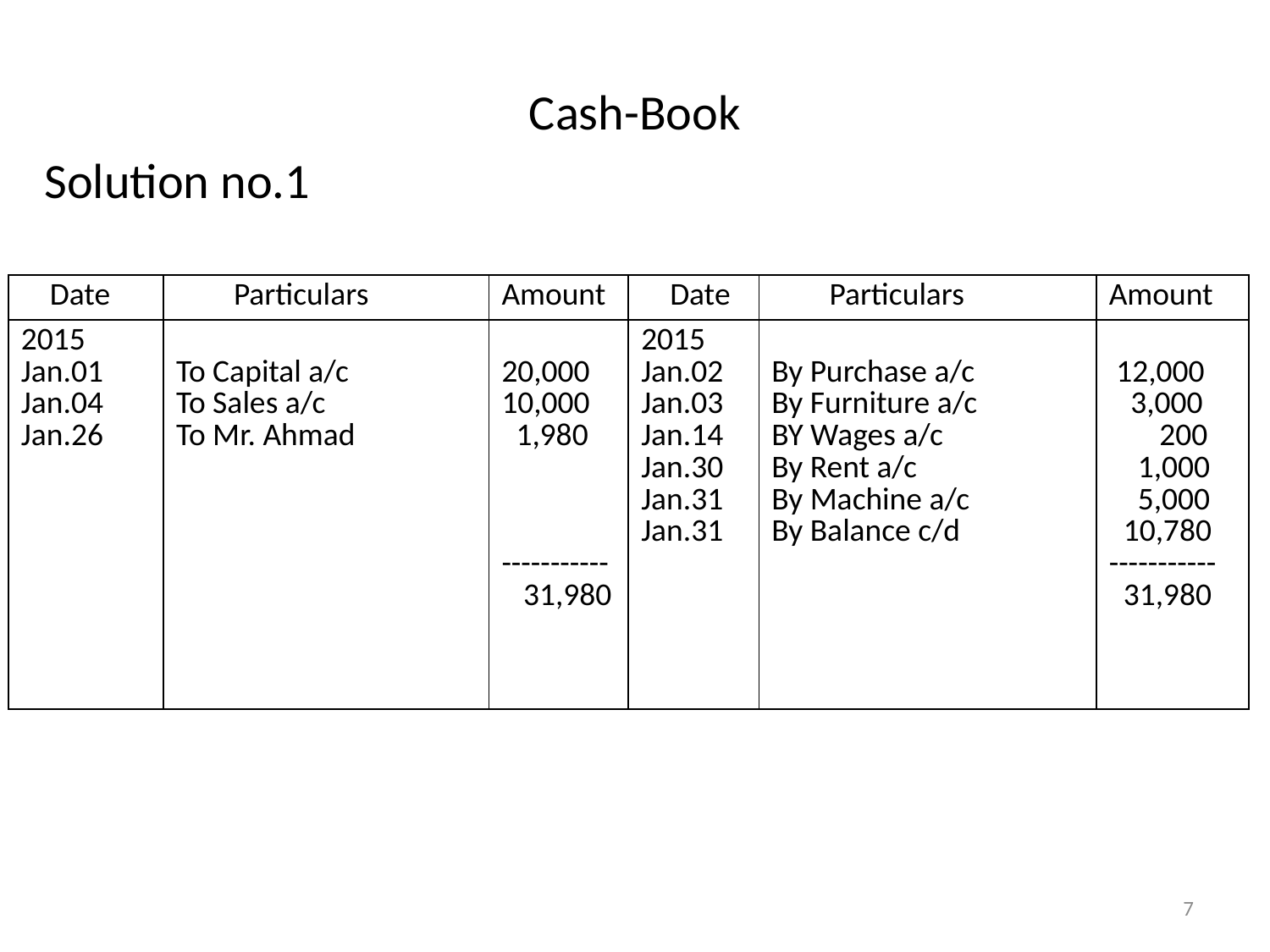

Cash-Book
Solution no.1
| Date | Particulars | Amount | Date | Particulars | Amount |
| --- | --- | --- | --- | --- | --- |
| 2015 Jan.01 Jan.04 Jan.26 | To Capital a/c To Sales a/c To Mr. Ahmad | 20,000 10,000 1,980 ----------- 31,980 | 2015 Jan.02 Jan.03 Jan.14 Jan.30 Jan.31 Jan.31 | By Purchase a/c By Furniture a/c BY Wages a/c By Rent a/c By Machine a/c By Balance c/d | 12,000 3,000 200 1,000 5,000 10,780 ----------- 31,980 |
7